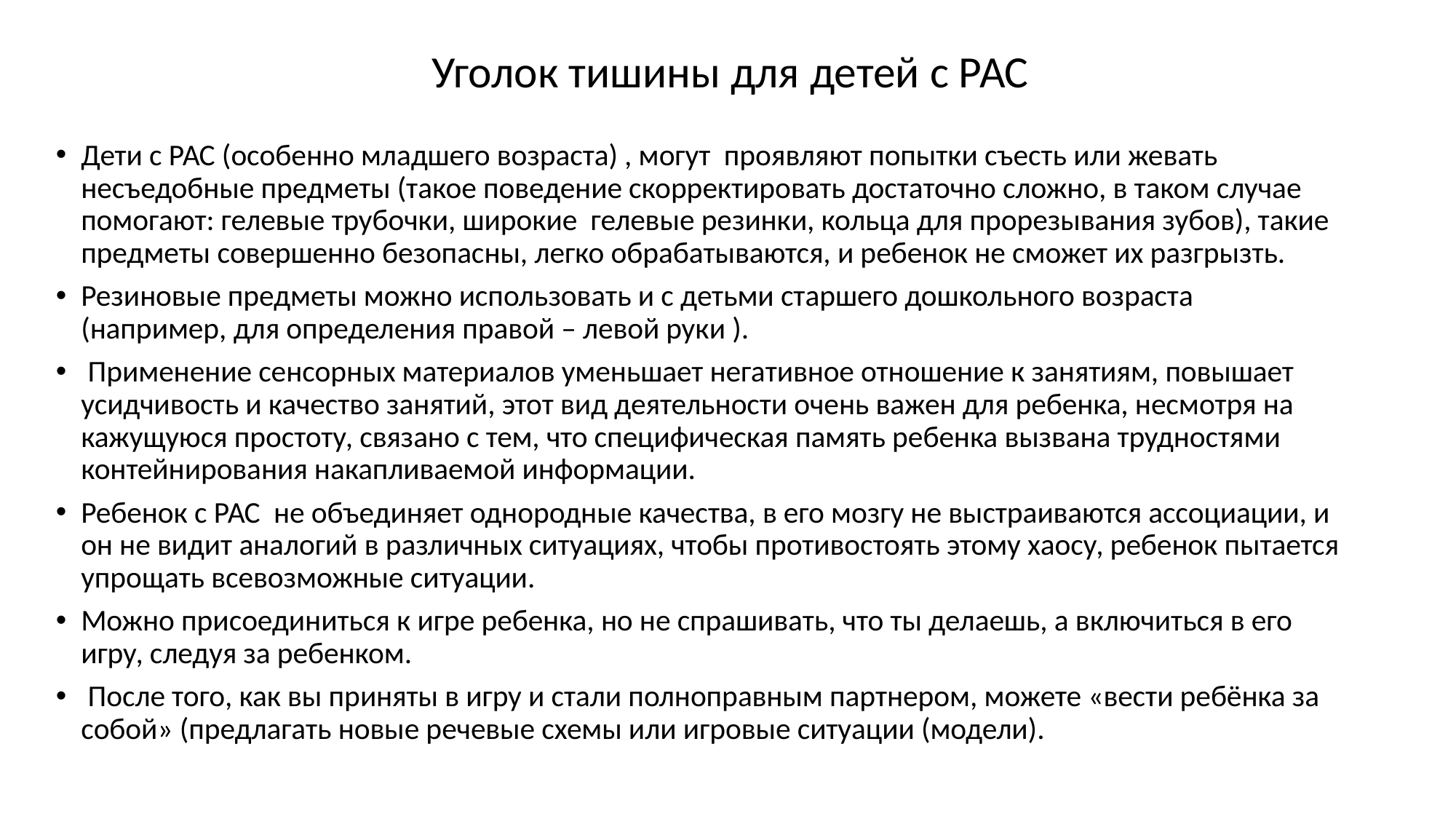

# Уголок тишины для детей с РАС
Дети с РАС (особенно младшего возраста) , могут  проявляют попытки съесть или жевать несъедобные предметы (такое поведение скорректировать достаточно сложно, в таком случае помогают: гелевые трубочки, широкие  гелевые резинки, кольца для прорезывания зубов), такие  предметы совершенно безопасны, легко обрабатываются, и ребенок не сможет их разгрызть.
Резиновые предметы можно использовать и с детьми старшего дошкольного возраста (например, для определения правой – левой руки ).
 Применение сенсорных материалов уменьшает негативное отношение к занятиям, повышает усидчивость и качество занятий, этот вид деятельности очень важен для ребенка, несмотря на кажущуюся простоту, связано с тем, что специфическая память ребенка вызвана трудностями контейнирования накапливаемой информации.
Ребенок с РАС  не объединяет однородные качества, в его мозгу не выстраиваются ассоциации, и он не видит аналогий в различных ситуациях, чтобы противостоять этому хаосу, ребенок пытается упрощать всевозможные ситуации.
Можно присоединиться к игре ребенка, но не спрашивать, что ты делаешь, а включиться в его игру, следуя за ребенком.
 После того, как вы приняты в игру и стали полноправным партнером, можете «вести ребёнка за собой» (предлагать новые речевые схемы или игровые ситуации (модели).